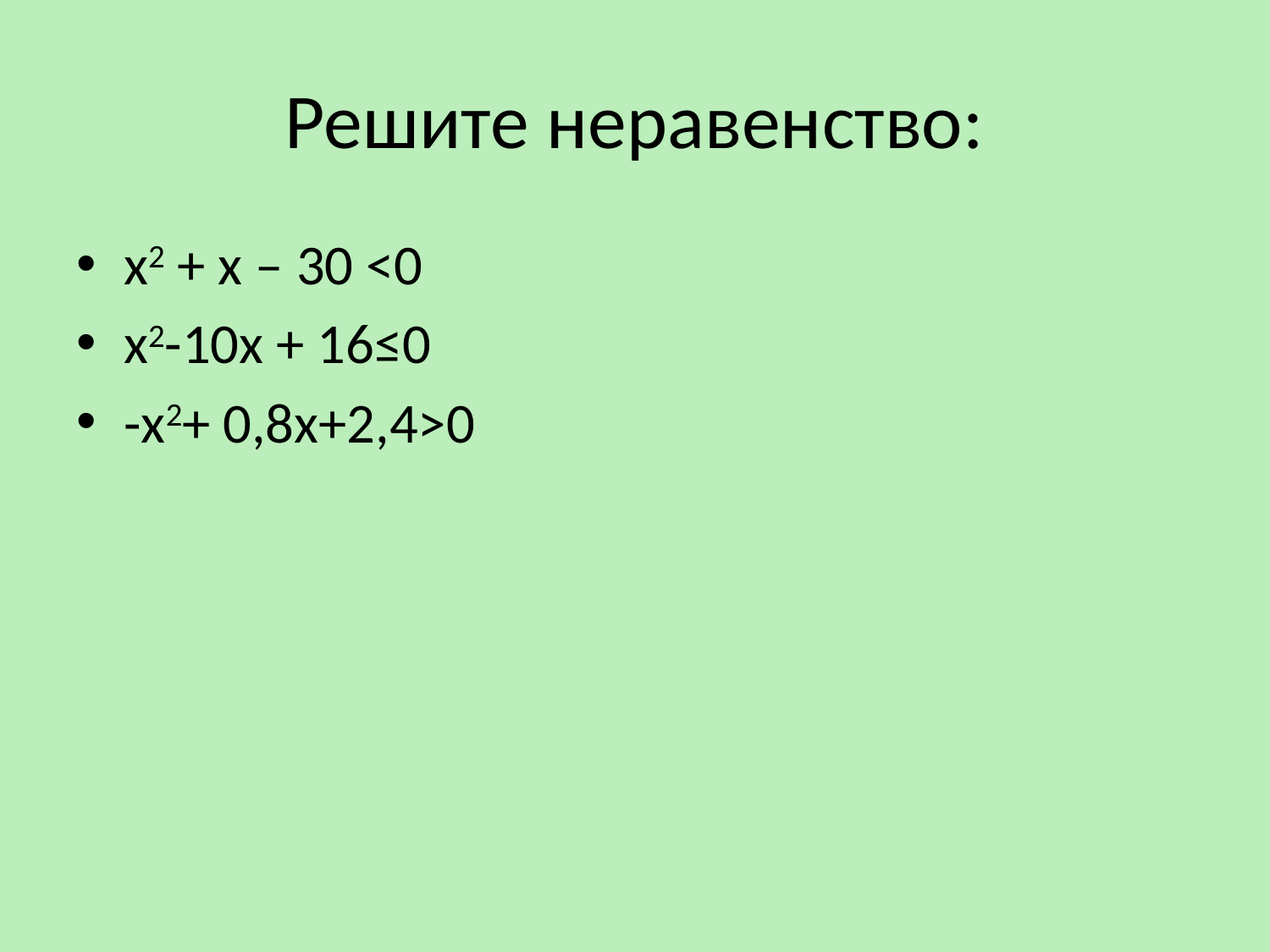

# Решите неравенство:
х2 + х – 30 <0
х2-10х + 16≤0
-х2+ 0,8х+2,4>0